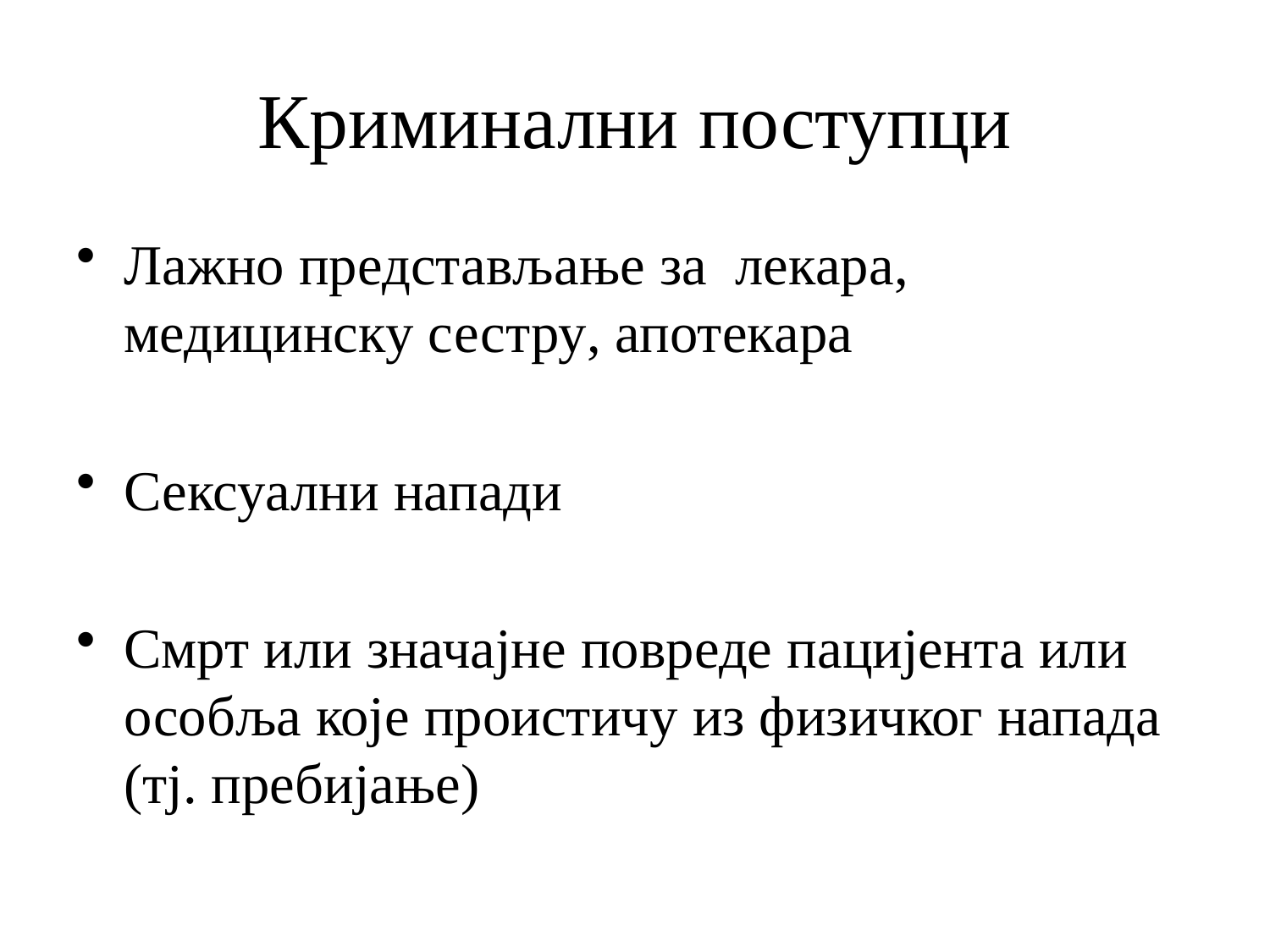

# Криминални поступци
Лажно представљање за  лекара, медицинску сестру, апотекара

Сексуални напади

Смрт или значајне повреде пацијента или особља које проистичу из физичког напада (тј. пребијање)